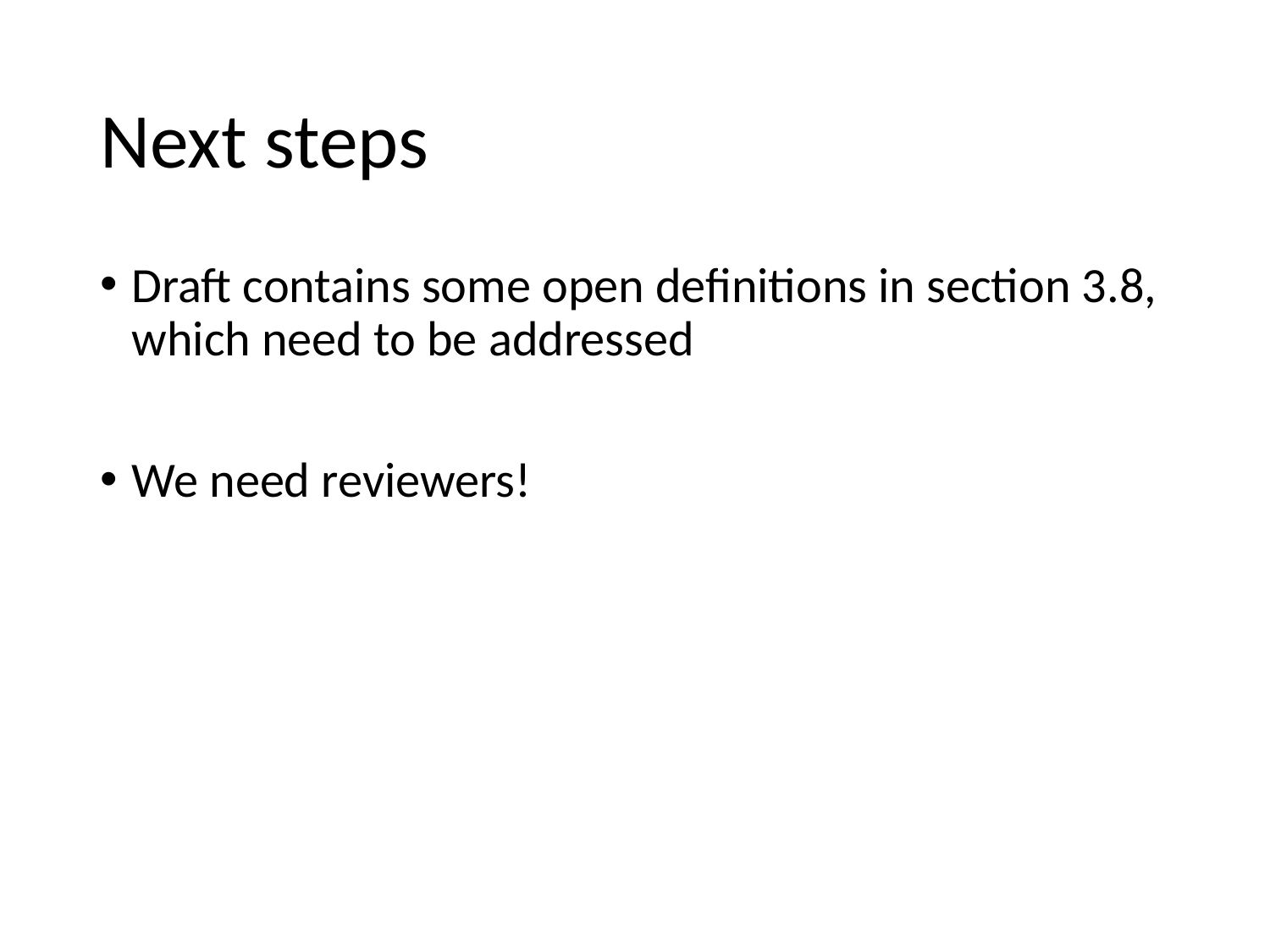

# Next steps
Draft contains some open definitions in section 3.8, which need to be addressed

We need reviewers!